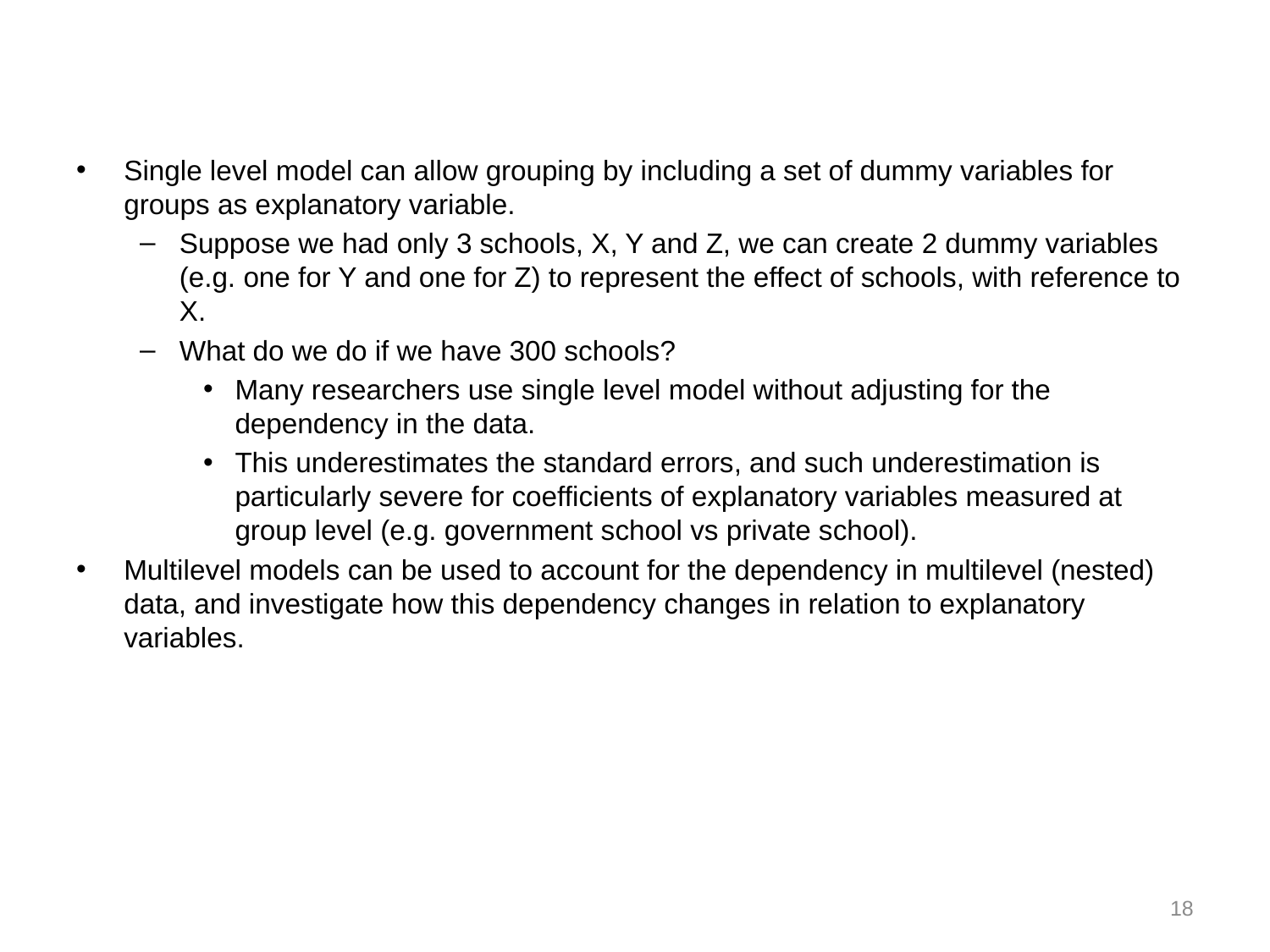

#
Single level model can allow grouping by including a set of dummy variables for groups as explanatory variable.
Suppose we had only 3 schools, X, Y and Z, we can create 2 dummy variables (e.g. one for Y and one for Z) to represent the effect of schools, with reference to X.
What do we do if we have 300 schools?
Many researchers use single level model without adjusting for the dependency in the data.
This underestimates the standard errors, and such underestimation is particularly severe for coefficients of explanatory variables measured at group level (e.g. government school vs private school).
Multilevel models can be used to account for the dependency in multilevel (nested) data, and investigate how this dependency changes in relation to explanatory variables.

18